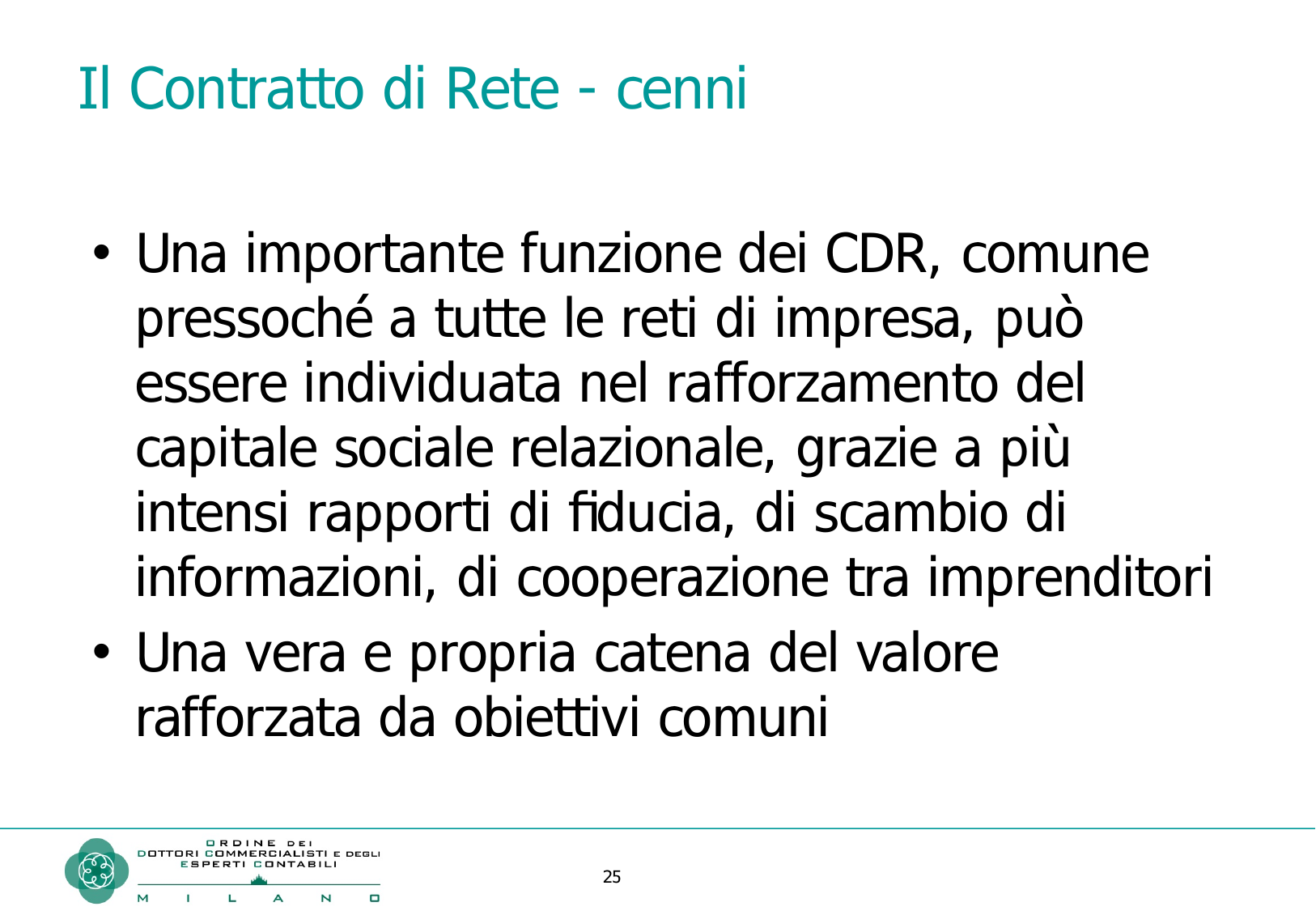

# Il Contratto di Rete - cenni
Una importante funzione dei CDR, comune pressoché a tutte le reti di impresa, può essere individuata nel rafforzamento del capitale sociale relazionale, grazie a più intensi rapporti di fiducia, di scambio di informazioni, di cooperazione tra imprenditori
Una vera e propria catena del valore rafforzata da obiettivi comuni